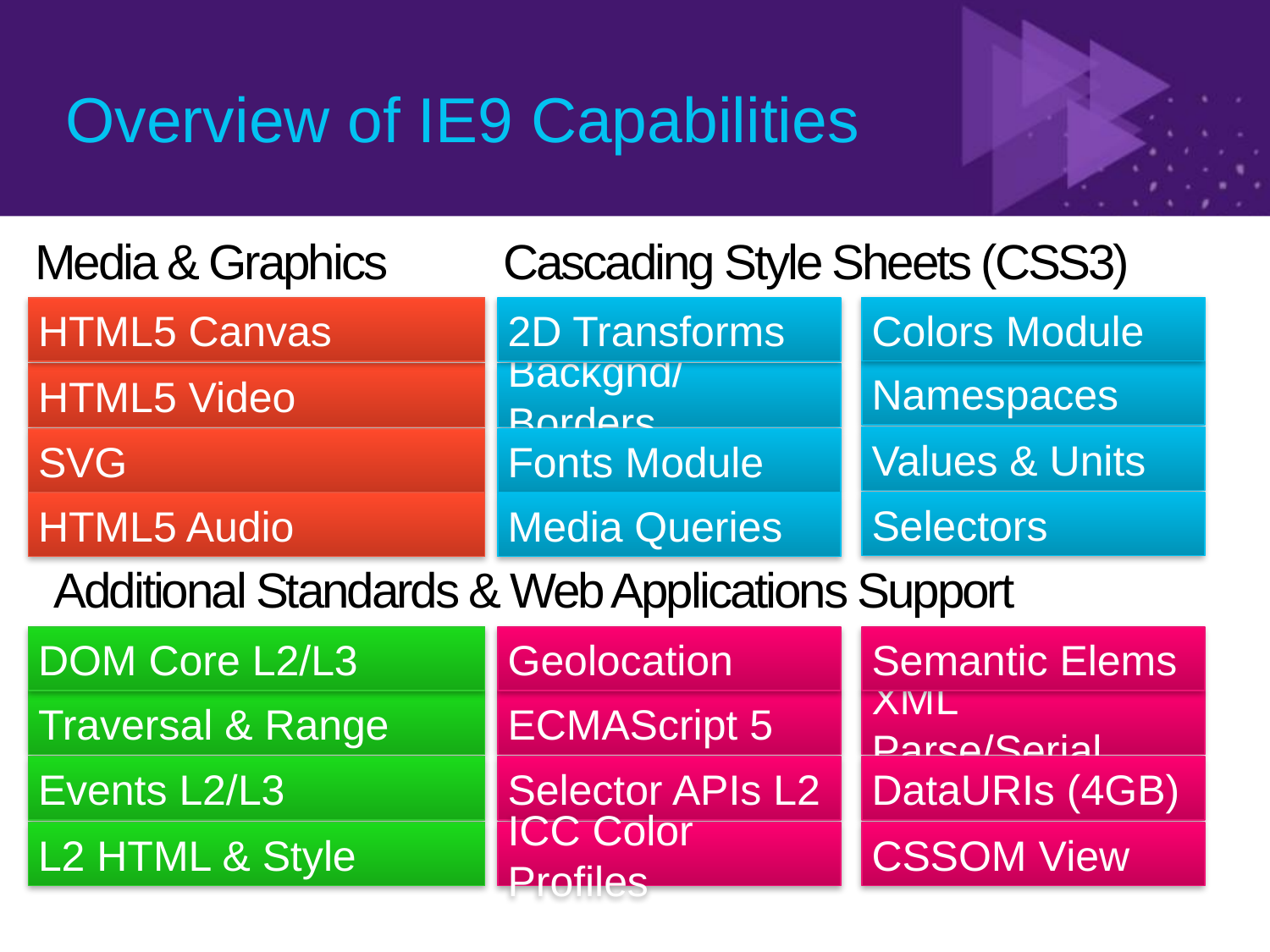

# Overview of IE9 Capabilities
Media & Graphics
Cascading Style Sheets (CSS3)
Colors Module
HTML5 Canvas
2D Transforms
Namespaces
HTML5 Video
Backgnd/Borders
Values & Units
SVG
Fonts Module
Selectors
HTML5 Audio
Media Queries
Additional Standards & Web Applications Support
DOM Core L2/L3
Geolocation
Semantic Elems
Traversal & Range
ECMAScript 5
XML Parse/Serial
Events L2/L3
Selector APIs L2
DataURIs (4GB)
L2 HTML & Style
ICC Color Profiles
CSSOM View